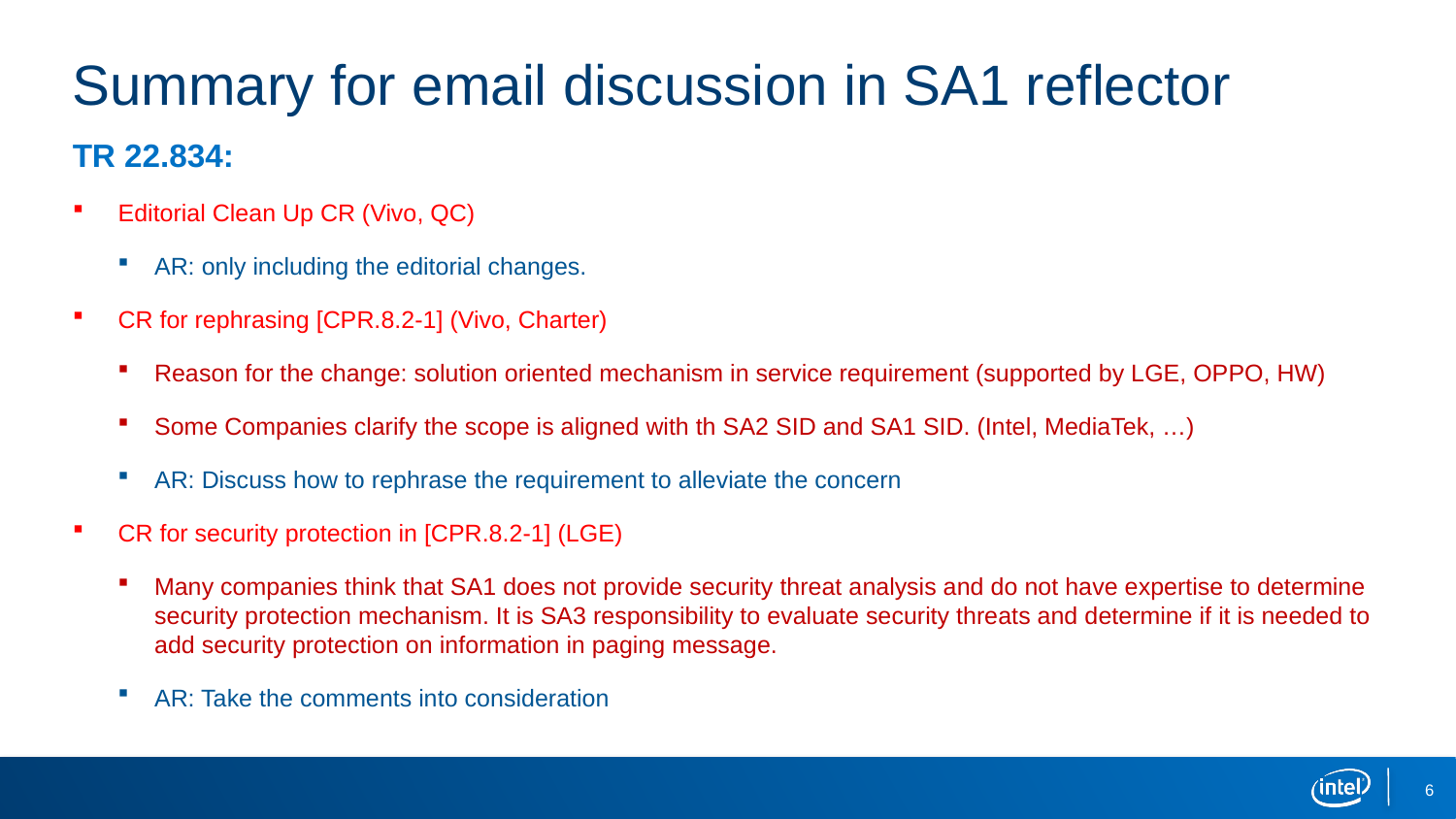

# Summary for email discussion in SA1 reflector
TR 22.834:
Editorial Clean Up CR (Vivo, QC)
AR: only including the editorial changes.
CR for rephrasing [CPR.8.2-1] (Vivo, Charter)
Reason for the change: solution oriented mechanism in service requirement (supported by LGE, OPPO, HW)
Some Companies clarify the scope is aligned with th SA2 SID and SA1 SID. (Intel, MediaTek, …)
AR: Discuss how to rephrase the requirement to alleviate the concern
CR for security protection in [CPR.8.2-1] (LGE)
Many companies think that SA1 does not provide security threat analysis and do not have expertise to determine security protection mechanism. It is SA3 responsibility to evaluate security threats and determine if it is needed to add security protection on information in paging message.
AR: Take the comments into consideration
6